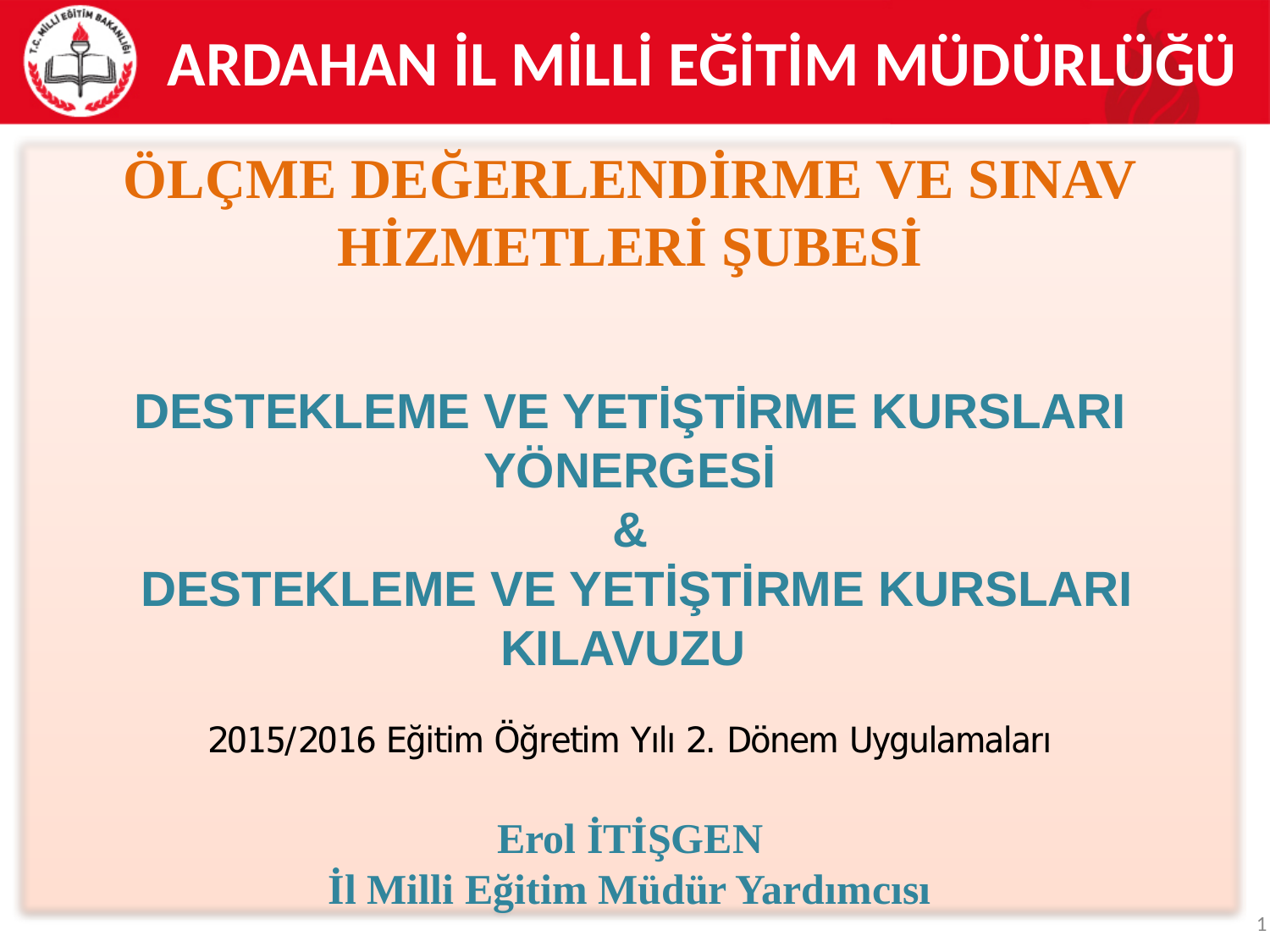

ARDAHAN İL MİLLİ EĞİTİM MÜDÜRLÜĞÜ
ÖLÇME DEĞERLENDİRME VE SINAV HİZMETLERİ ŞUBESİ

DESTEKLEME VE YETİŞTİRME KURSLARI
YÖNERGESİ
&
 DESTEKLEME VE YETİŞTİRME KURSLARI KILAVUZU

2015/2016 Eğitim Öğretim Yılı 2. Dönem Uygulamaları

Erol İTİŞGEN
İl Milli Eğitim Müdür Yardımcısı
1